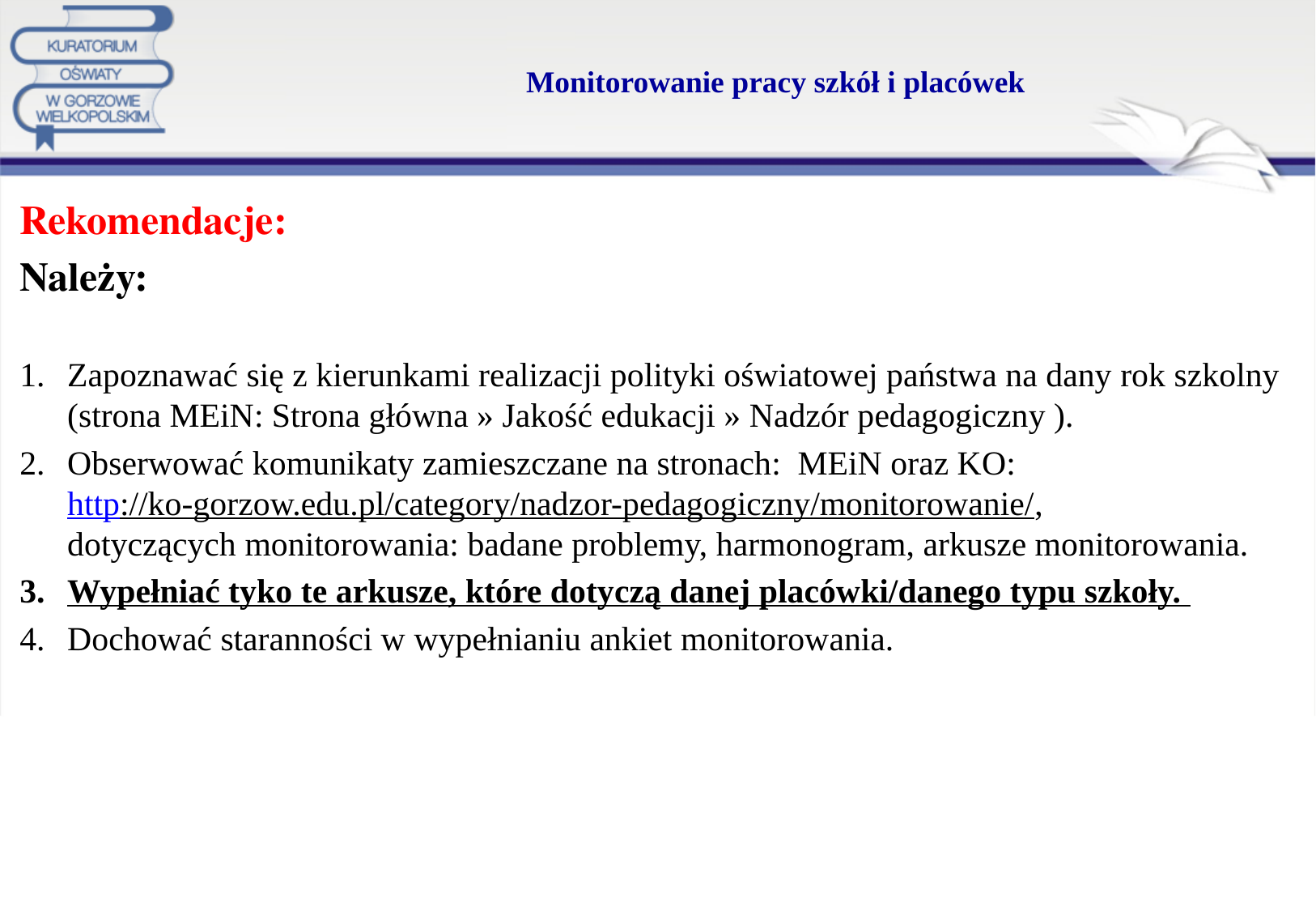

# Monitorowanie pracy szkół i placówek
Rekomendacje:
Należy:

Zapoznawać się z kierunkami realizacji polityki oświatowej państwa na dany rok szkolny (strona MEiN: Strona główna » Jakość edukacji » Nadzór pedagogiczny ).
Obserwować komunikaty zamieszczane na stronach:  MEiN oraz KO:
http://ko-gorzow.edu.pl/category/nadzor-pedagogiczny/monitorowanie/,
dotyczących monitorowania: badane problemy, harmonogram, arkusze monitorowania.
Wypełniać tyko te arkusze, które dotyczą danej placówki/danego typu szkoły.
Dochować staranności w wypełnianiu ankiet monitorowania.